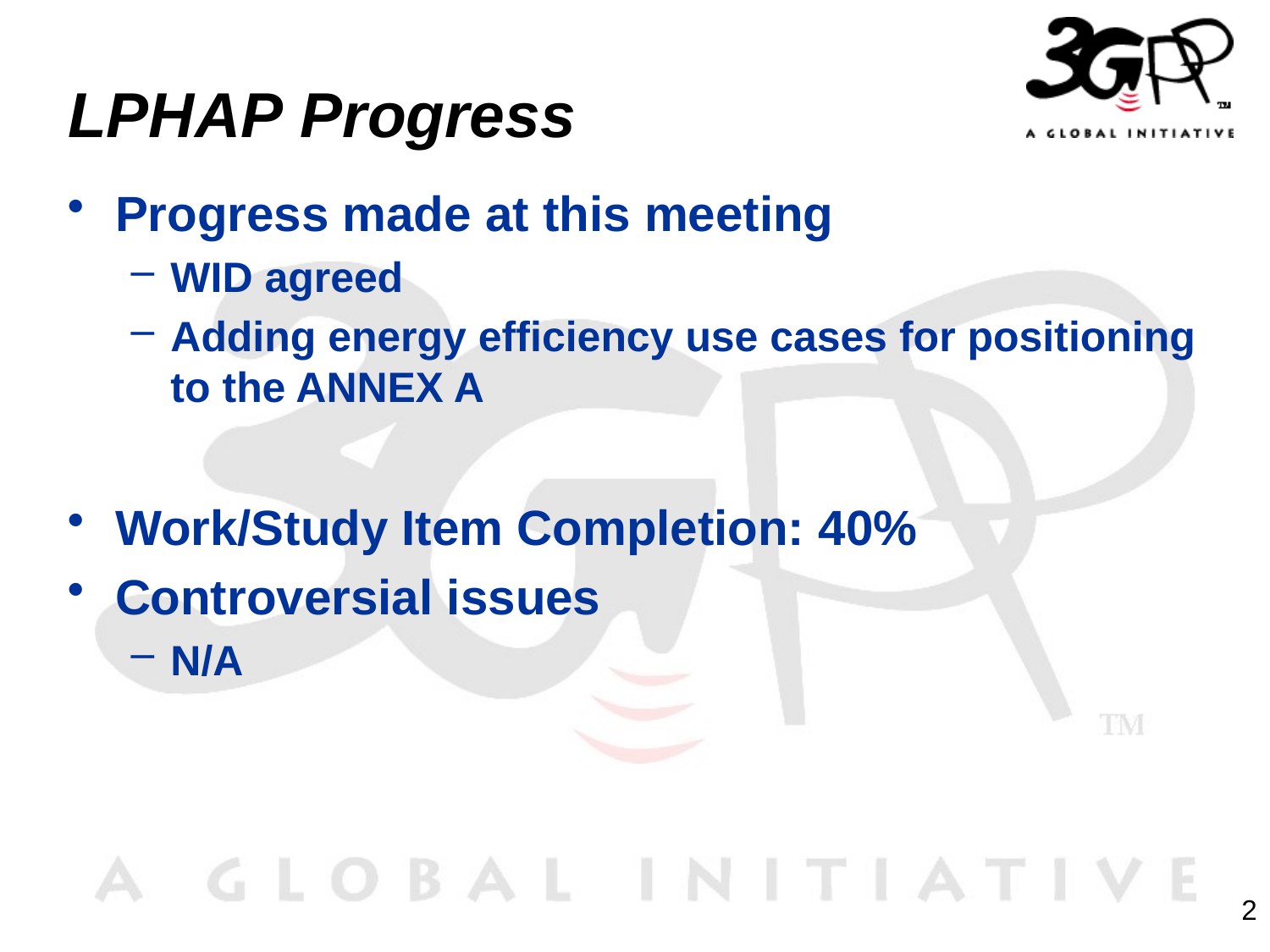

# LPHAP Progress
Progress made at this meeting
WID agreed
Adding energy efficiency use cases for positioning to the ANNEX A

Work/Study Item Completion: 40%
Controversial issues
N/A
2